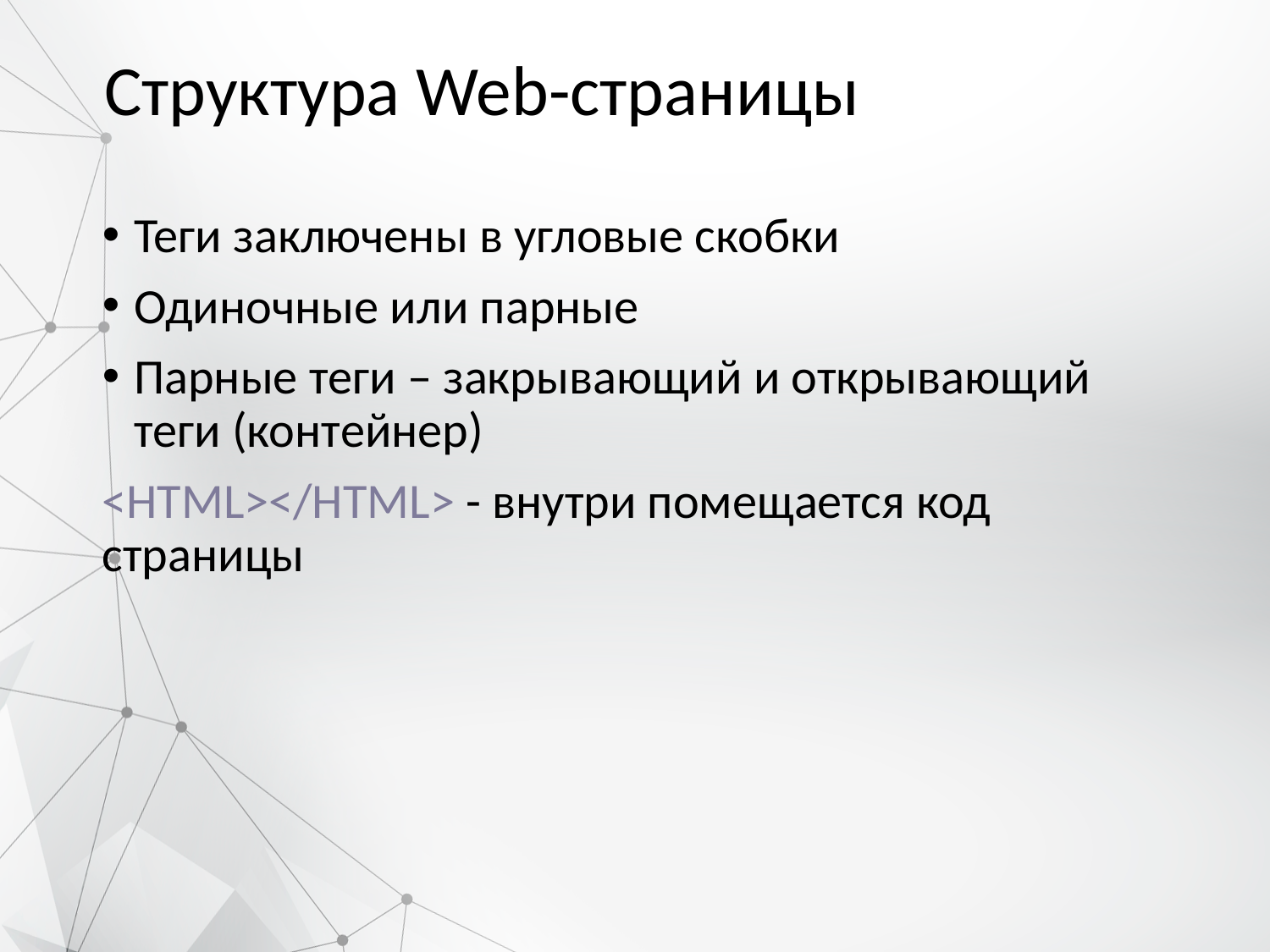

# Структура Web-страницы
Теги заключены в угловые скобки
Одиночные или парные
Парные теги – закрывающий и открывающий теги (контейнер)
<HTML></HTML> - внутри помещается код страницы